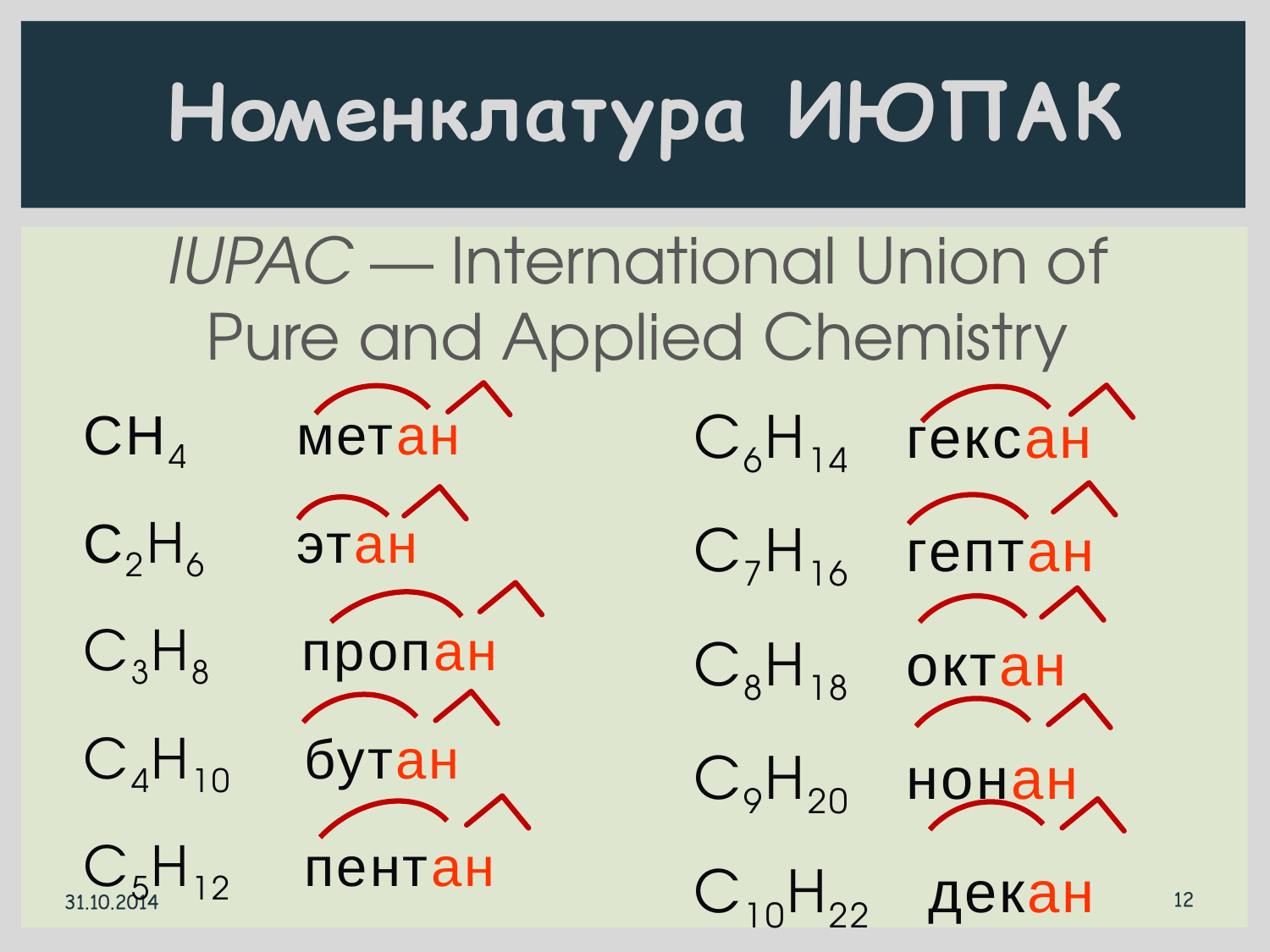

# Номенклатура ИЮПАК
IUPAC — International Union of Pure and Applied Chemistry

СН4      метан
С2H6     этан
C3H8     пропан
C4H10    бутан
C5H12    пентан
C6H14   гексан
C7H16   гептан
C8H18   октан
C9H20   нонан
C10H22   декан

12
31.10.2014